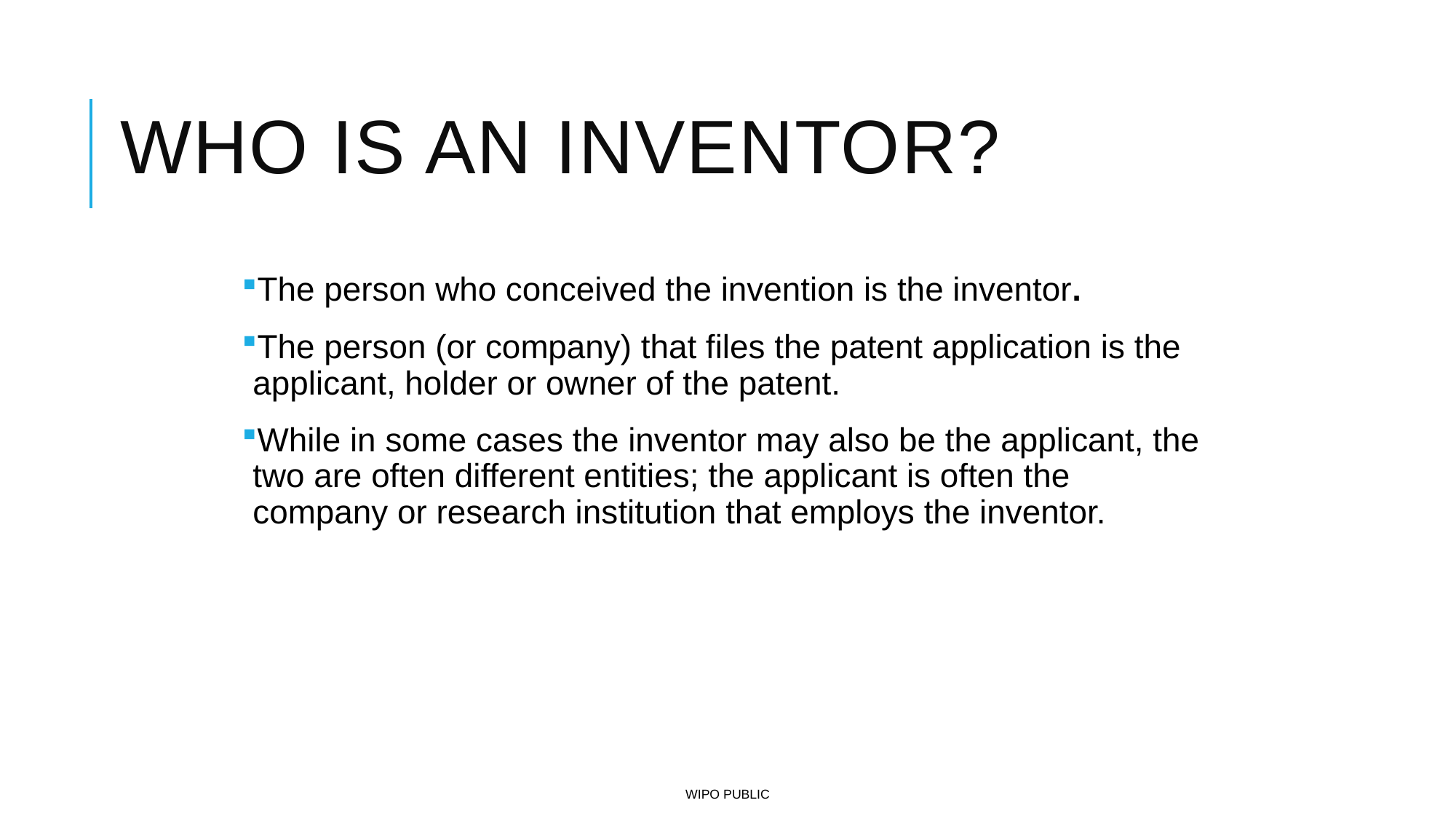

# Who is an Inventor?
The person who conceived the invention is the inventor.
The person (or company) that files the patent application is the applicant, holder or owner of the patent.
While in some cases the inventor may also be the applicant, the two are often different entities; the applicant is often the company or research institution that employs the inventor.